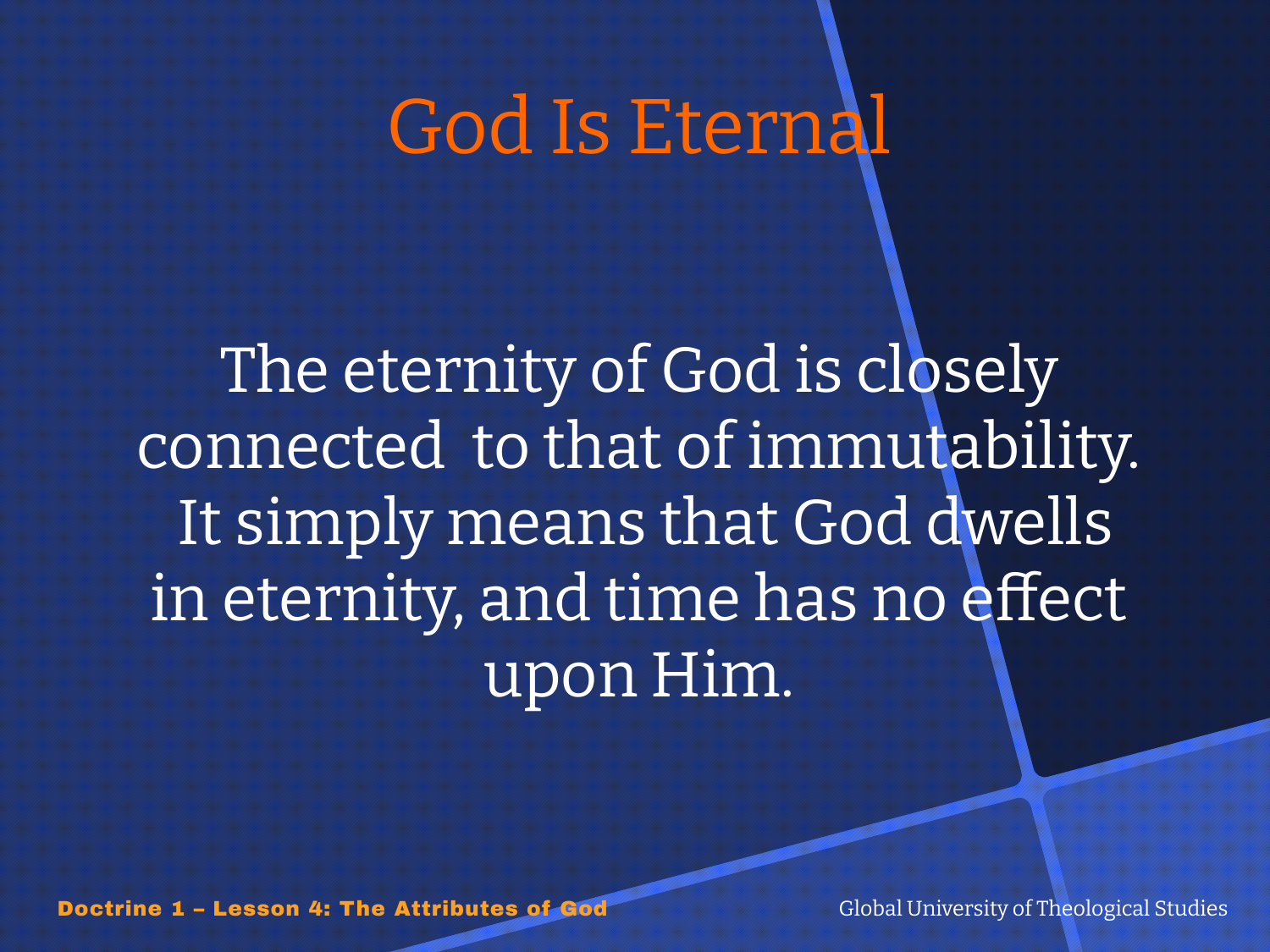

God Is Eternal
The eternity of God is closely connected  to that of immutability.  It simply means that God dwells in eternity, and time has no effect upon Him.
Doctrine 1 – Lesson 4: The Attributes of God                             Global University of Theological Studies